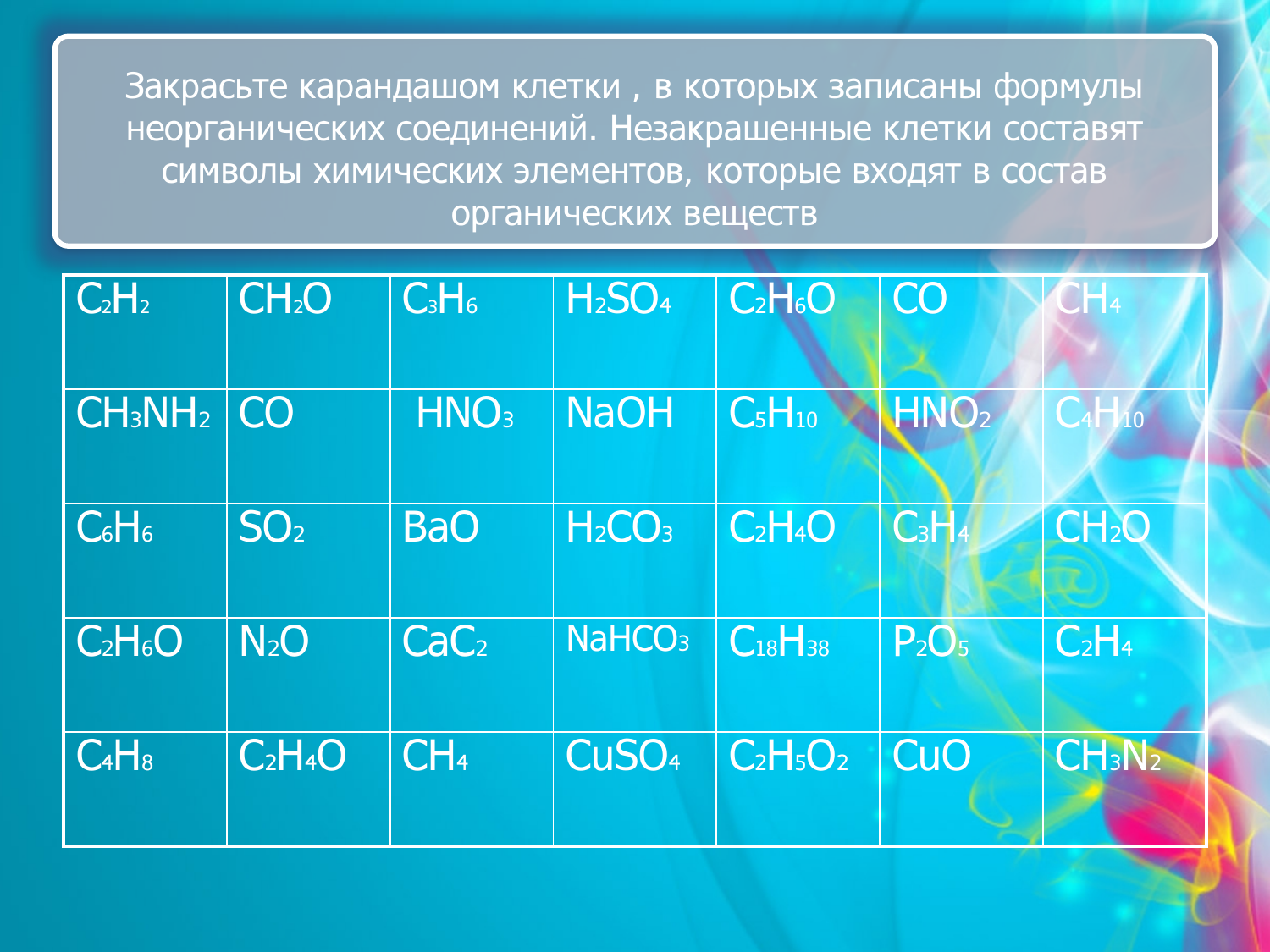

# Закрасьте карандашом клетки , в которых записаны формулы неорганических соединений. Незакрашенные клетки составят символы химических элементов, которые входят в состав органических веществ
| C2H2 | CH2O | C3H6 | H2SO4 | C2H6O | CO | CH4 |
| --- | --- | --- | --- | --- | --- | --- |
| CH3NH2 | CO | HNO3 | NaOH | C5H10 | HNO2 | C4H10 |
| C6H6 | SO2 | BaO | H2CO3 | C2H4O | C3H4 | CH2O |
| C2H6O | N2O | CaC2 | NaHCO3 | C18H38 | P2O5 | C2H4 |
| C4H8 | C2H4O | CH4 | CuSO4 | C2H5O2 | CuO | CH3N2 |